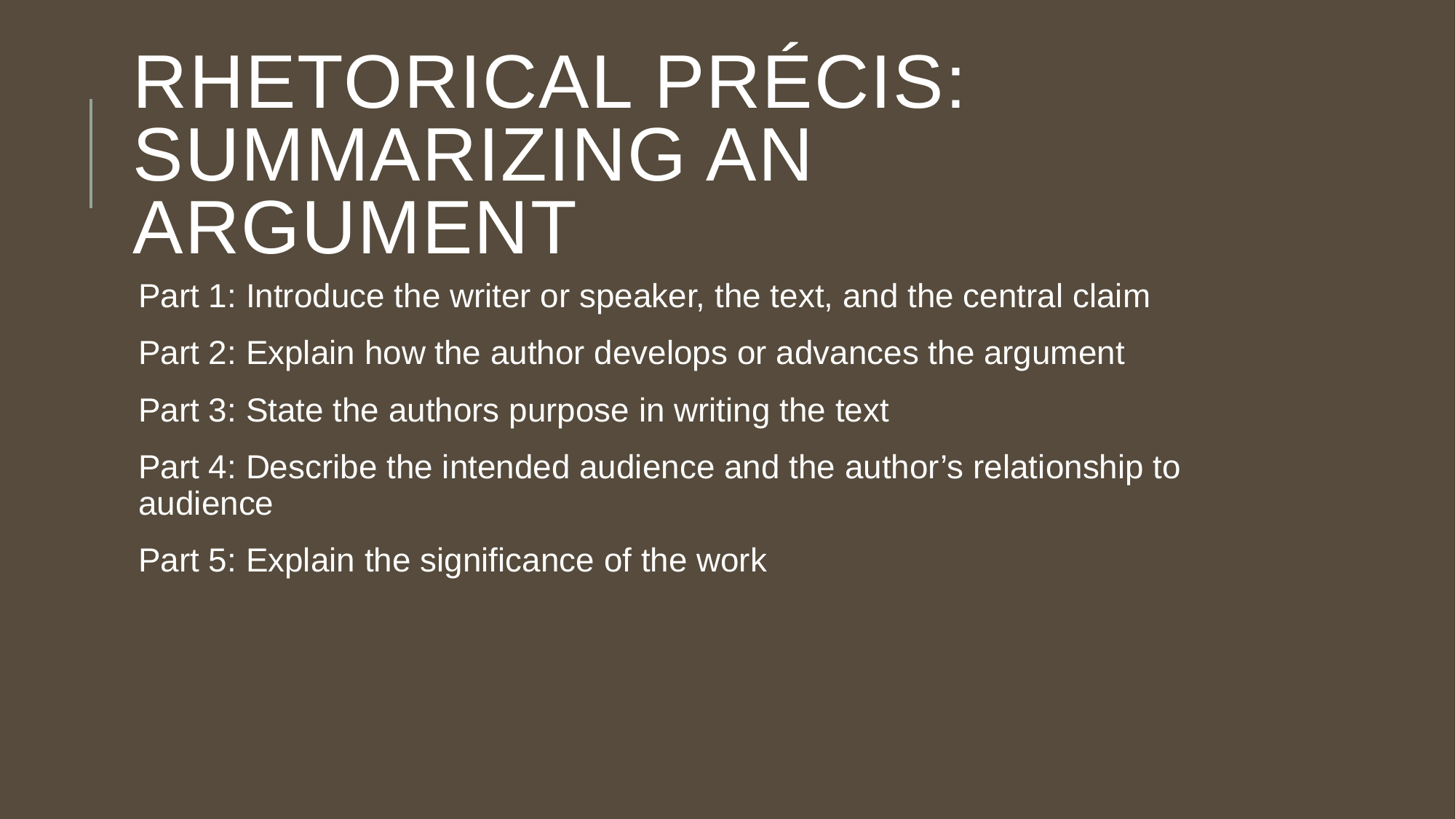

# Rhetorical Précis: Summarizing an argument
Part 1: Introduce the writer or speaker, the text, and the central claim
Part 2: Explain how the author develops or advances the argument
Part 3: State the authors purpose in writing the text
Part 4: Describe the intended audience and the author’s relationship to audience
Part 5: Explain the significance of the work